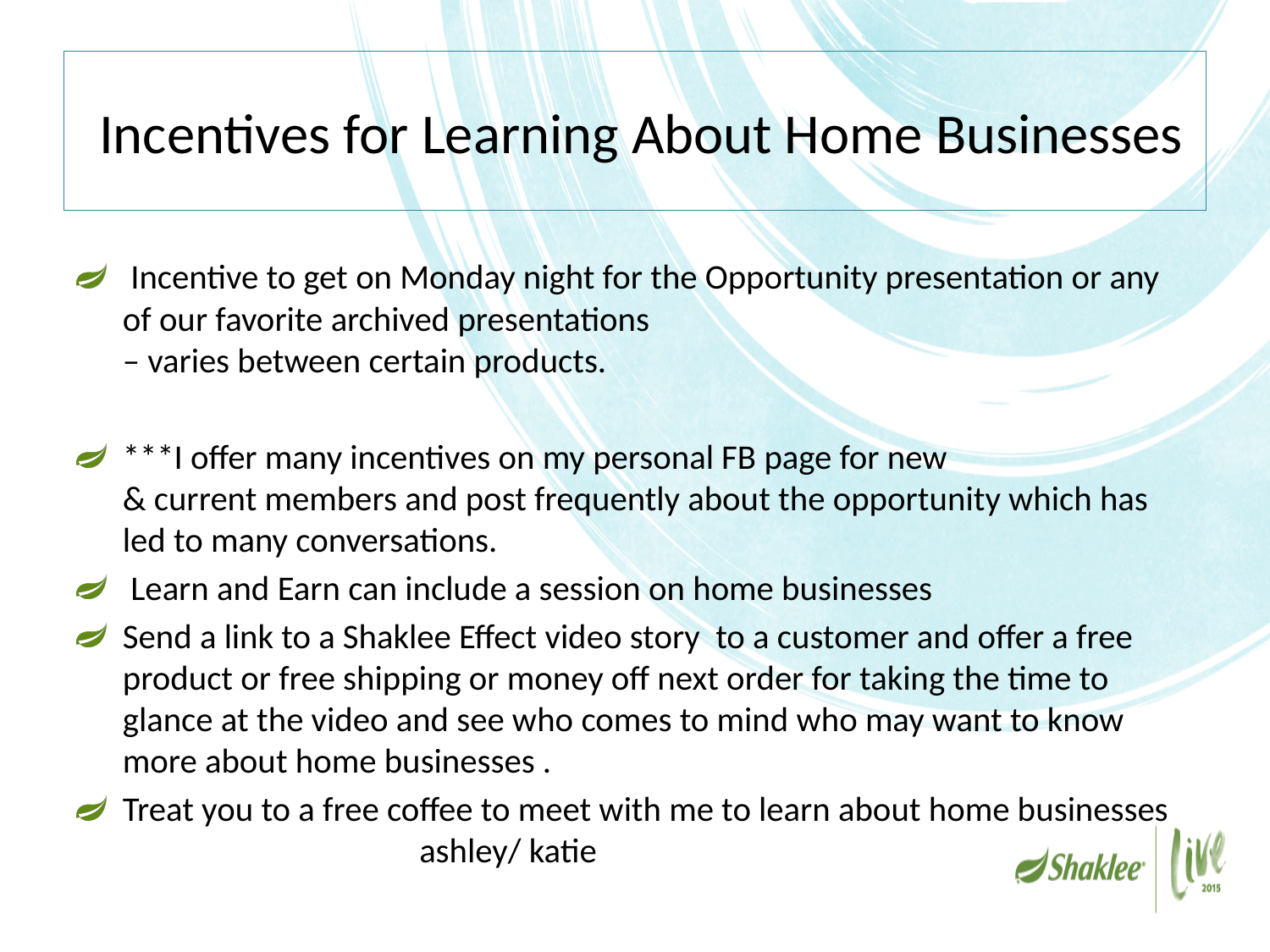

# Incentives for Learning About Home Businesses
 Incentive to get on Monday night for the Opportunity presentation or any of our favorite archived presentations
– varies between certain products.

***I offer many incentives on my personal FB page for new
& current members and post frequently about the opportunity which has led to many conversations.
 Learn and Earn can include a session on home businesses
Send a link to a Shaklee Effect video story  to a customer and offer a free product or free shipping or money off next order for taking the time to glance at the video and see who comes to mind who may want to know more about home businesses .
Treat you to a free coffee to meet with me to learn about home businesses				                                      ashley/ katie